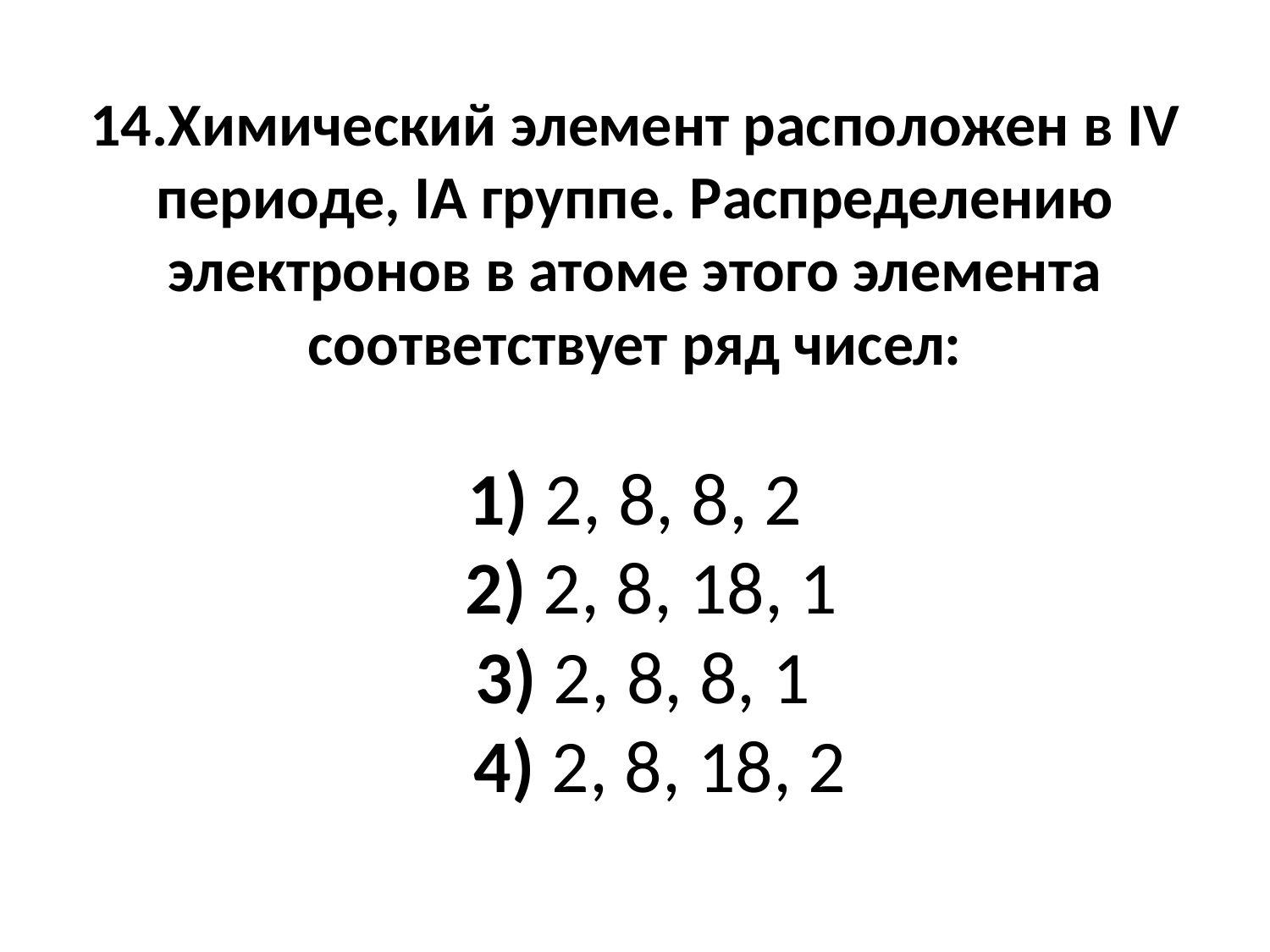

# 14.Химический элемент расположен в IV периоде, IА группе. Распределению электронов в атоме этого элемента соответствует ряд чисел:    1) 2, 8, 8, 2   2) 2, 8, 18, 1  3) 2, 8, 8, 1    4) 2, 8, 18, 2